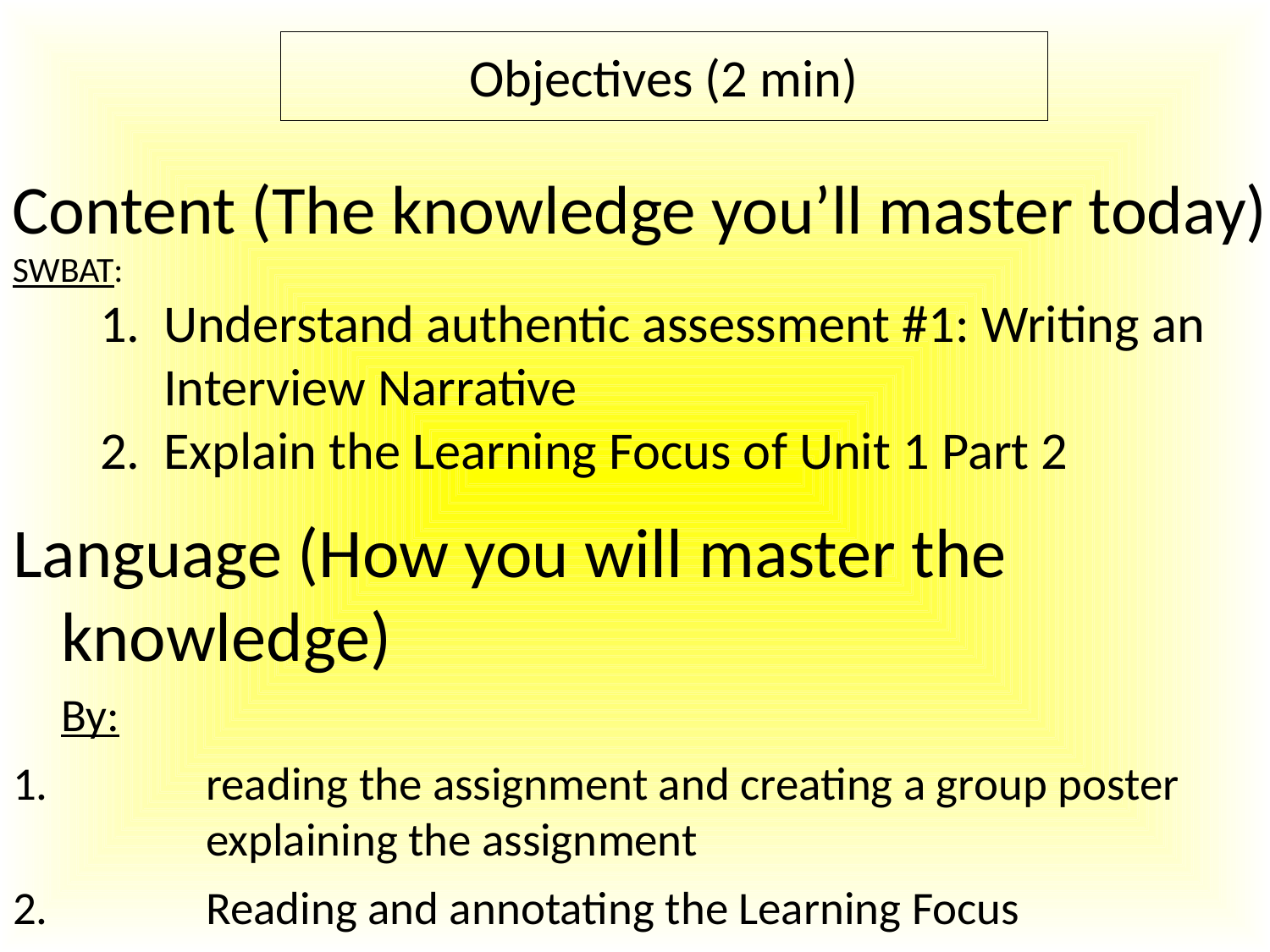

Content (The knowledge you’ll master today)
SWBAT:
Create rough draft classroom norms for 10 different situations
Create class-wide final-draft classroom norms for 10 different situations
Define the word “norm” and explain why it is important to have norms

# Objectives (2 min)
Content (The knowledge you’ll master today)
SWBAT:
Understand authentic assessment #1: Writing an Interview Narrative
Explain the Learning Focus of Unit 1 Part 2

Language (How you will master the knowledge)
	By:
reading the assignment and creating a group poster explaining the assignment
Reading and annotating the Learning Focus